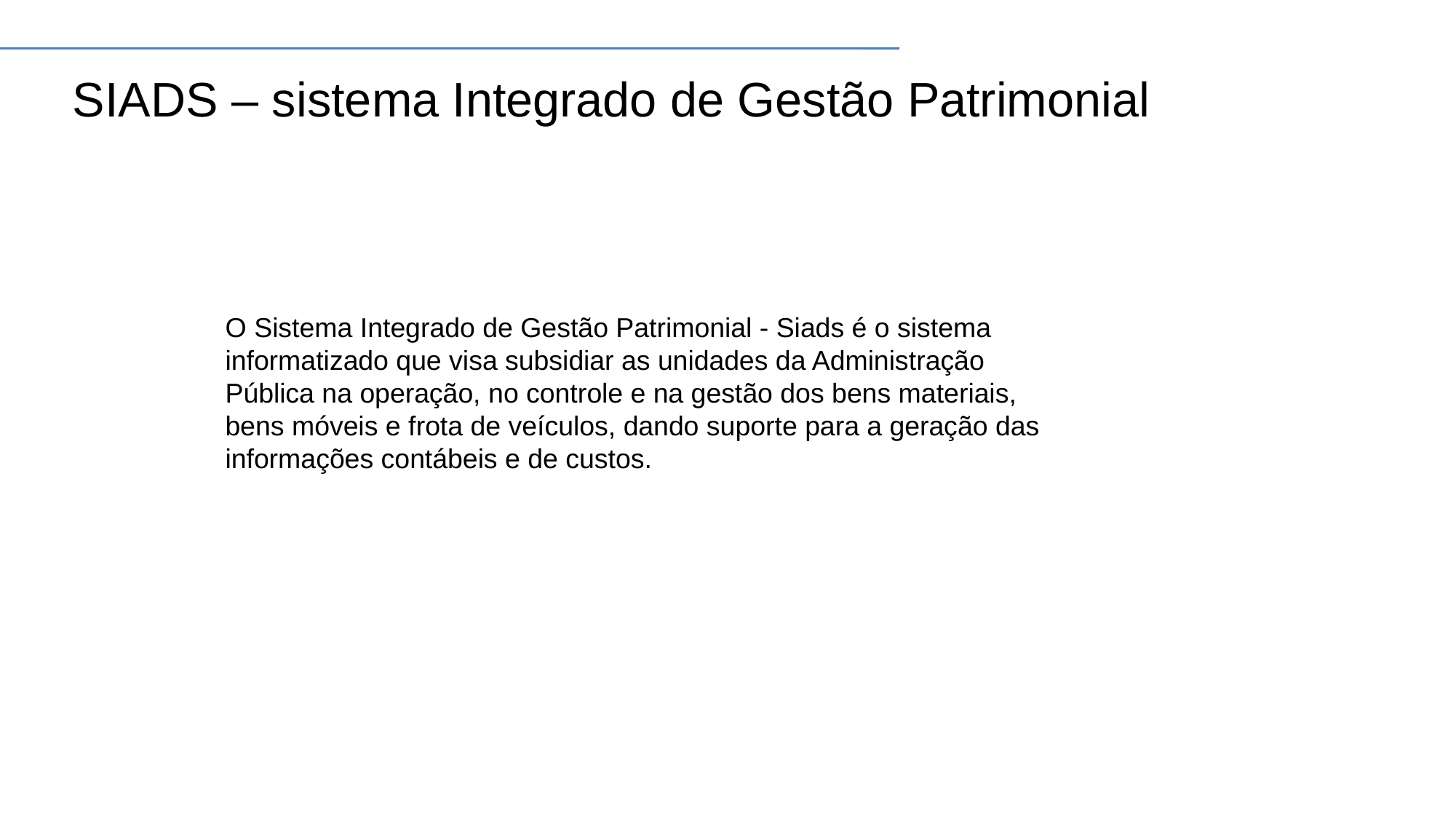

# SIADS – sistema Integrado de Gestão Patrimonial

O Sistema Integrado de Gestão Patrimonial - Siads é o sistema informatizado que visa subsidiar as unidades da Administração Pública na operação, no controle e na gestão dos bens materiais, bens móveis e frota de veículos, dando suporte para a geração das informações contábeis e de custos.